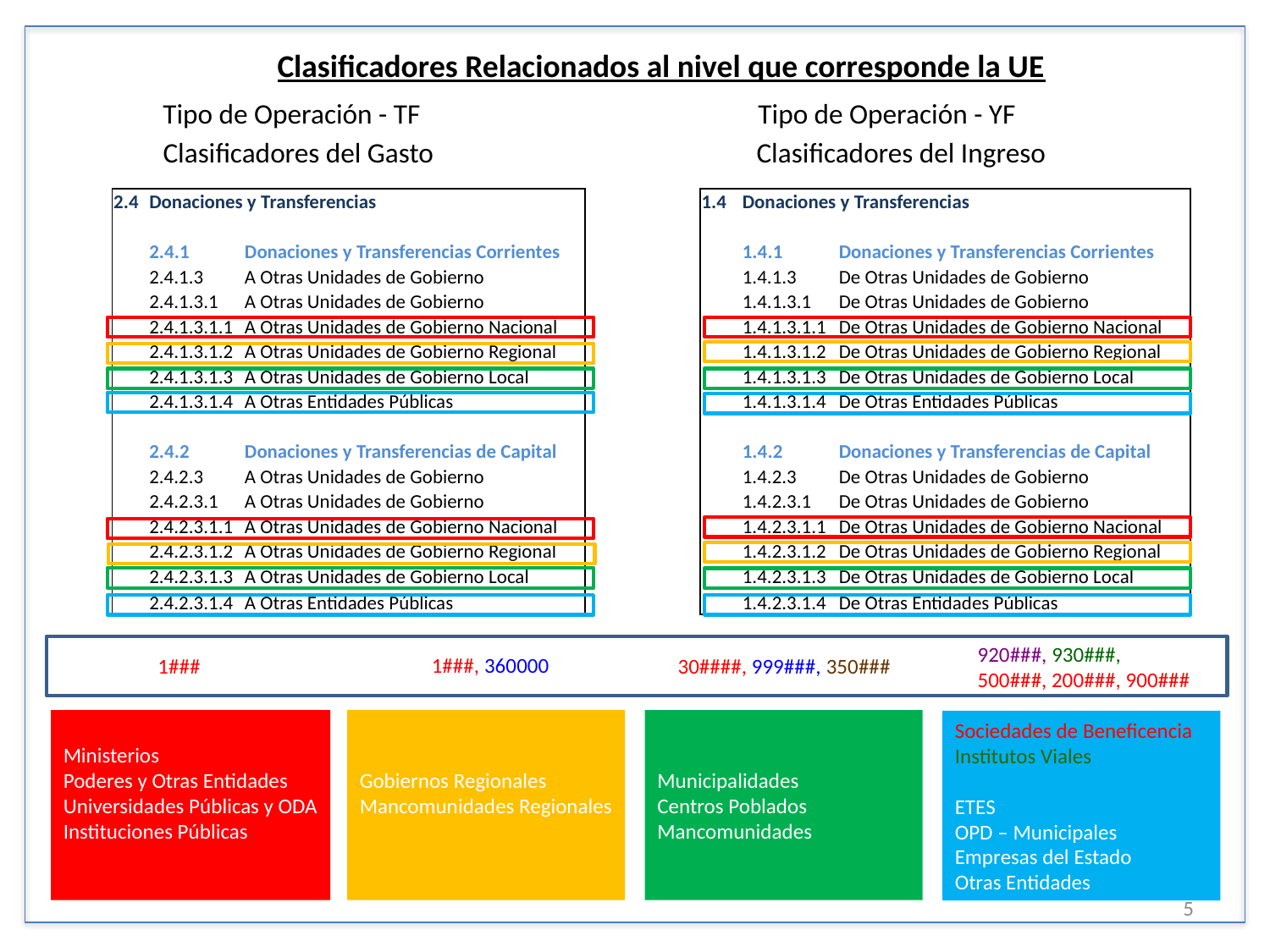

Clasificadores Relacionados al nivel que corresponde la UE
Tipo de Operación - TF
Tipo de Operación - YF
Clasificadores del Gasto
Clasificadores del Ingreso
| 2.4 | Donaciones y Transferencias |  |
| --- | --- | --- |
|  |  |  |
|  | 2.4.1 | Donaciones y Transferencias Corrientes |
|  | 2.4.1.3 | A Otras Unidades de Gobierno |
|  | 2.4.1.3.1 | A Otras Unidades de Gobierno |
|  | 2.4.1.3.1.1 | A Otras Unidades de Gobierno Nacional |
|  | 2.4.1.3.1.2 | A Otras Unidades de Gobierno Regional |
|  | 2.4.1.3.1.3 | A Otras Unidades de Gobierno Local |
|  | 2.4.1.3.1.4 | A Otras Entidades Públicas |
|  |  |  |
|  | 2.4.2 | Donaciones y Transferencias de Capital |
|  | 2.4.2.3 | A Otras Unidades de Gobierno |
|  | 2.4.2.3.1 | A Otras Unidades de Gobierno |
|  | 2.4.2.3.1.1 | A Otras Unidades de Gobierno Nacional |
|  | 2.4.2.3.1.2 | A Otras Unidades de Gobierno Regional |
|  | 2.4.2.3.1.3 | A Otras Unidades de Gobierno Local |
|  | 2.4.2.3.1.4 | A Otras Entidades Públicas |
| 1.4 | Donaciones y Transferencias |  |
| --- | --- | --- |
|  |  |  |
|  | 1.4.1 | Donaciones y Transferencias Corrientes |
|  | 1.4.1.3 | De Otras Unidades de Gobierno |
|  | 1.4.1.3.1 | De Otras Unidades de Gobierno |
|  | 1.4.1.3.1.1 | De Otras Unidades de Gobierno Nacional |
|  | 1.4.1.3.1.2 | De Otras Unidades de Gobierno Regional |
|  | 1.4.1.3.1.3 | De Otras Unidades de Gobierno Local |
|  | 1.4.1.3.1.4 | De Otras Entidades Públicas |
|  |  |  |
|  | 1.4.2 | Donaciones y Transferencias de Capital |
|  | 1.4.2.3 | De Otras Unidades de Gobierno |
|  | 1.4.2.3.1 | De Otras Unidades de Gobierno |
|  | 1.4.2.3.1.1 | De Otras Unidades de Gobierno Nacional |
|  | 1.4.2.3.1.2 | De Otras Unidades de Gobierno Regional |
|  | 1.4.2.3.1.3 | De Otras Unidades de Gobierno Local |
|  | 1.4.2.3.1.4 | De Otras Entidades Públicas |

920###, 930###,
500###, 200###, 900###

1###, 360000
1###
30####, 999###, 350###

Ministerios
Poderes y Otras Entidades
Universidades Públicas y ODA
Instituciones Públicas

Gobiernos Regionales
Mancomunidades Regionales

Municipalidades
Centros Poblados
Mancomunidades

Sociedades de Beneficencia
Institutos Viales

ETES
OPD – Municipales
Empresas del Estado
Otras Entidades
5